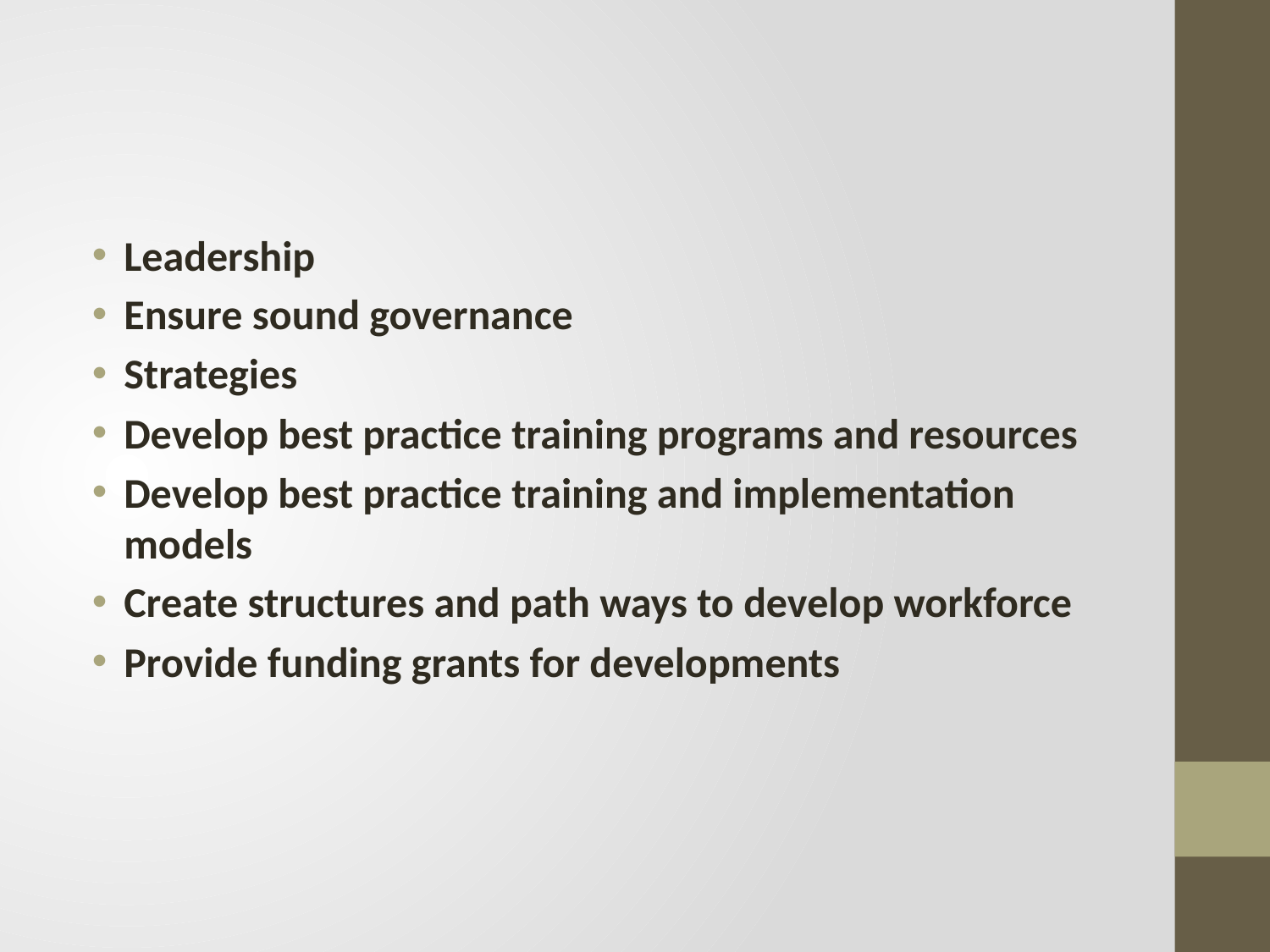

Leadership
Ensure sound governance
Strategies
Develop best practice training programs and resources
Develop best practice training and implementation models
Create structures and path ways to develop workforce
Provide funding grants for developments